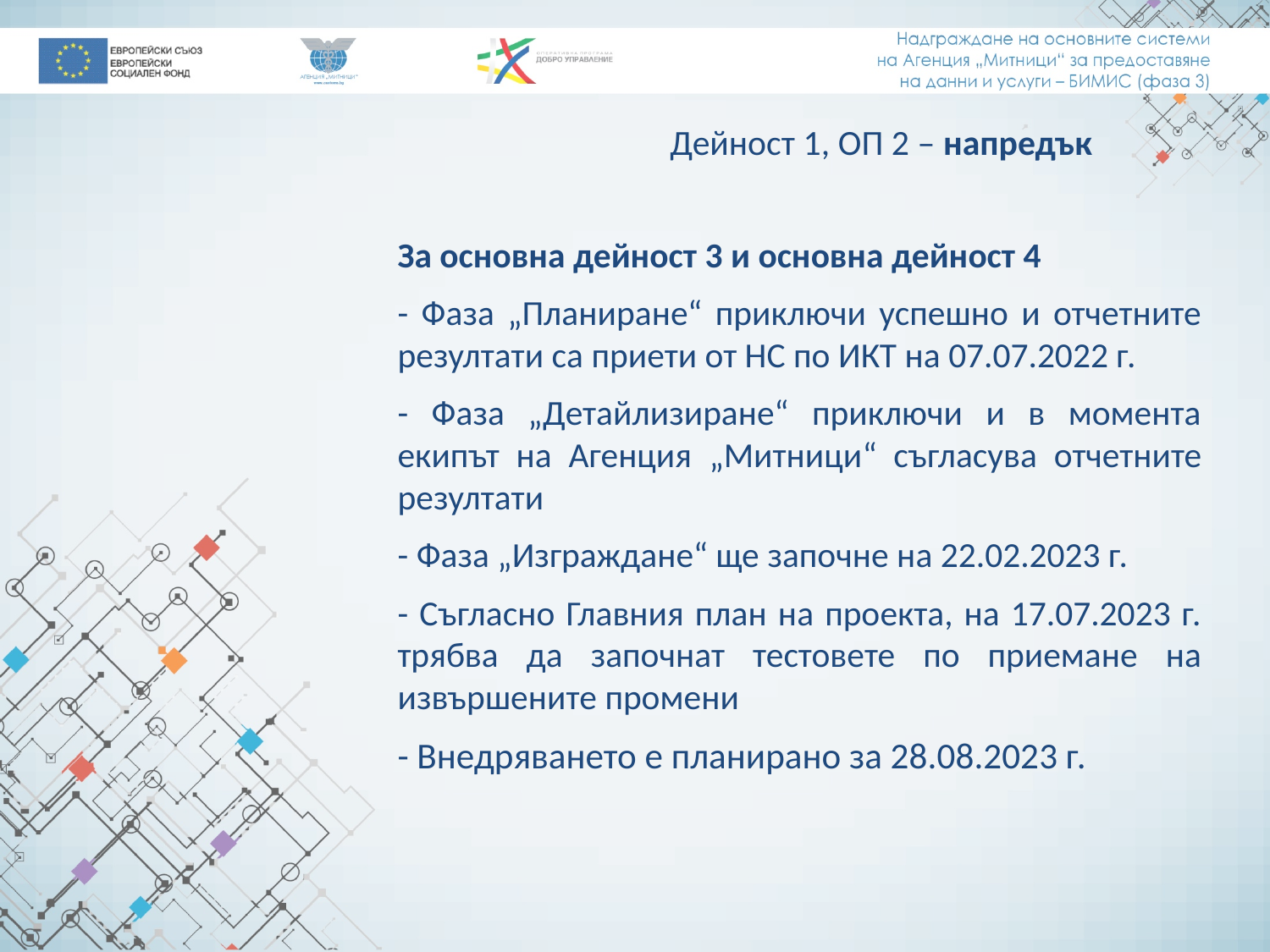

# Дейност 1, ОП 2 – напредък
За основна дейност 3 и основна дейност 4
- Фаза „Планиране“ приключи успешно и отчетните резултати са приети от НС по ИКТ на 07.07.2022 г.
- Фаза „Детайлизиране“ приключи и в момента екипът на Агенция „Митници“ съгласува отчетните резултати
- Фаза „Изграждане“ ще започне на 22.02.2023 г.
- Съгласно Главния план на проекта, на 17.07.2023 г. трябва да започнат тестовете по приемане на извършените промени
- Внедряването е планирано за 28.08.2023 г.